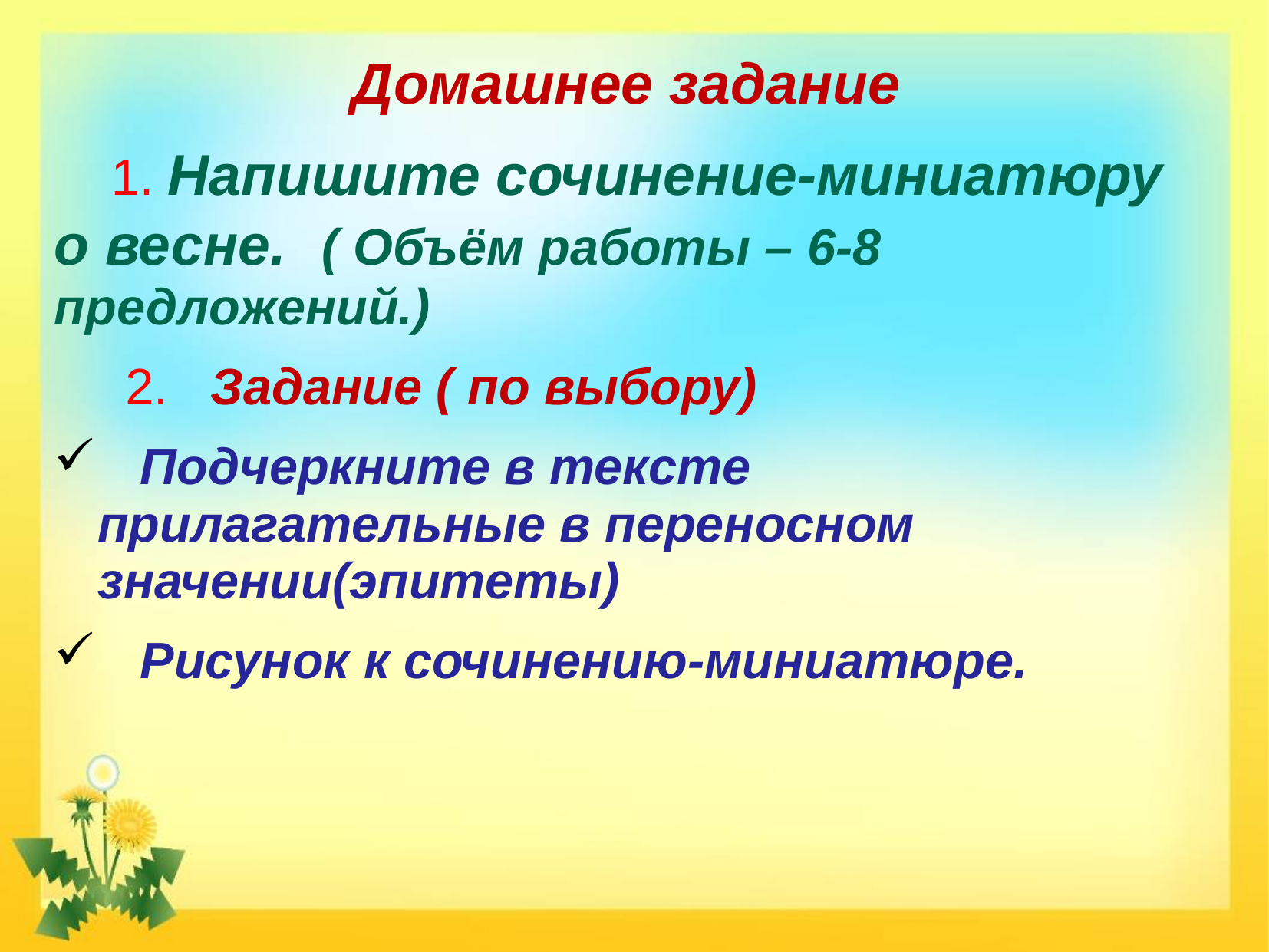

# Домашнее задание
    1. Напишите сочинение-миниатюру о весне.  ( Объём работы – 6-8 предложений.)
     2.   Задание ( по выбору)
   Подчеркните в тексте прилагательные в переносном значении(эпитеты)
   Рисунок к сочинению-миниатюре.